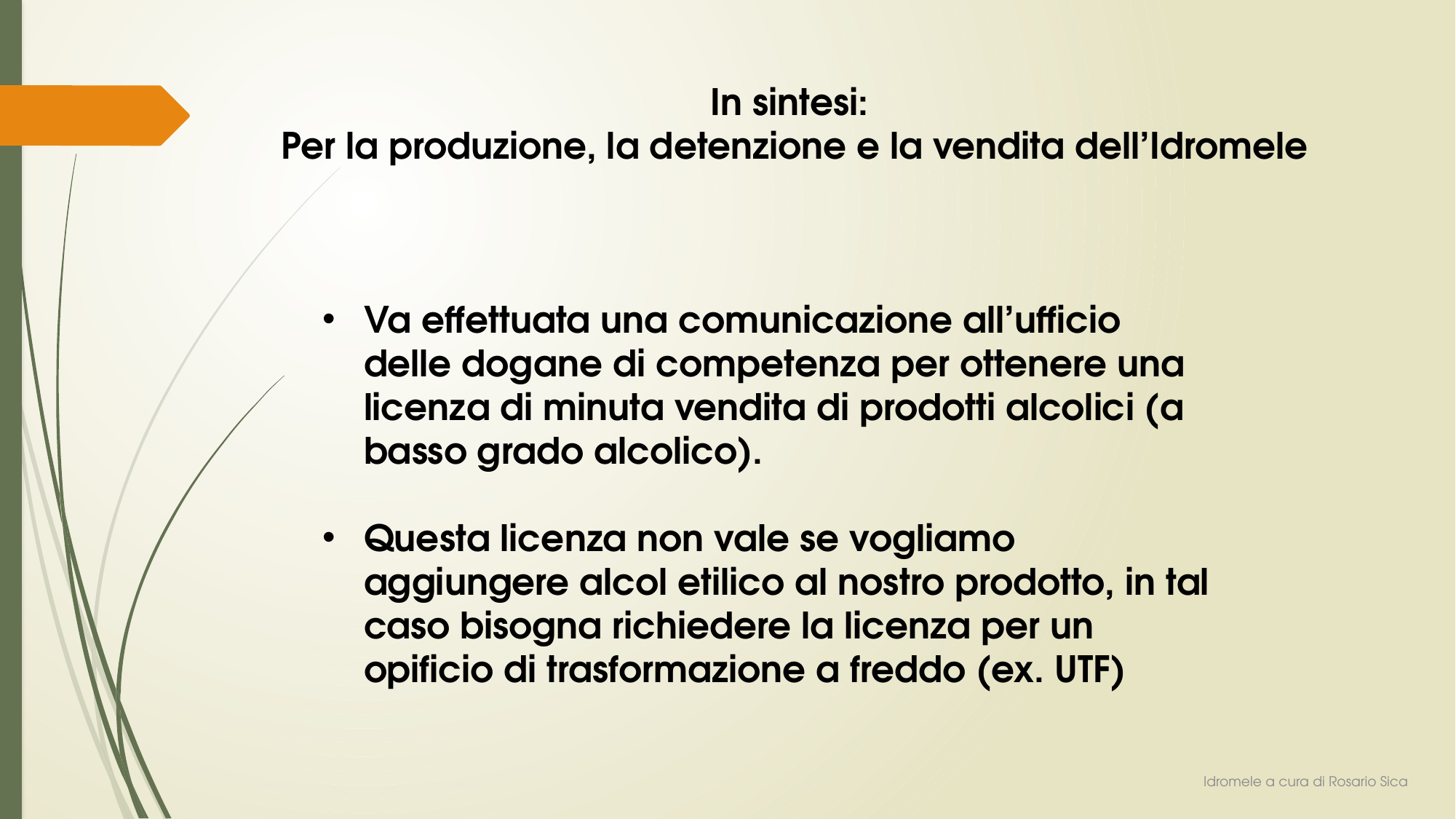

In sintesi:
Per la produzione, la detenzione e la vendita dell’Idromele
Va effettuata una comunicazione all’ufficio delle dogane di competenza per ottenere una licenza di minuta vendita di prodotti alcolici (a basso grado alcolico).

Questa licenza non vale se vogliamo aggiungere alcol etilico al nostro prodotto, in tal caso bisogna richiedere la licenza per un opificio di trasformazione a freddo (ex. UTF)
Idromele a cura di Rosario Sica